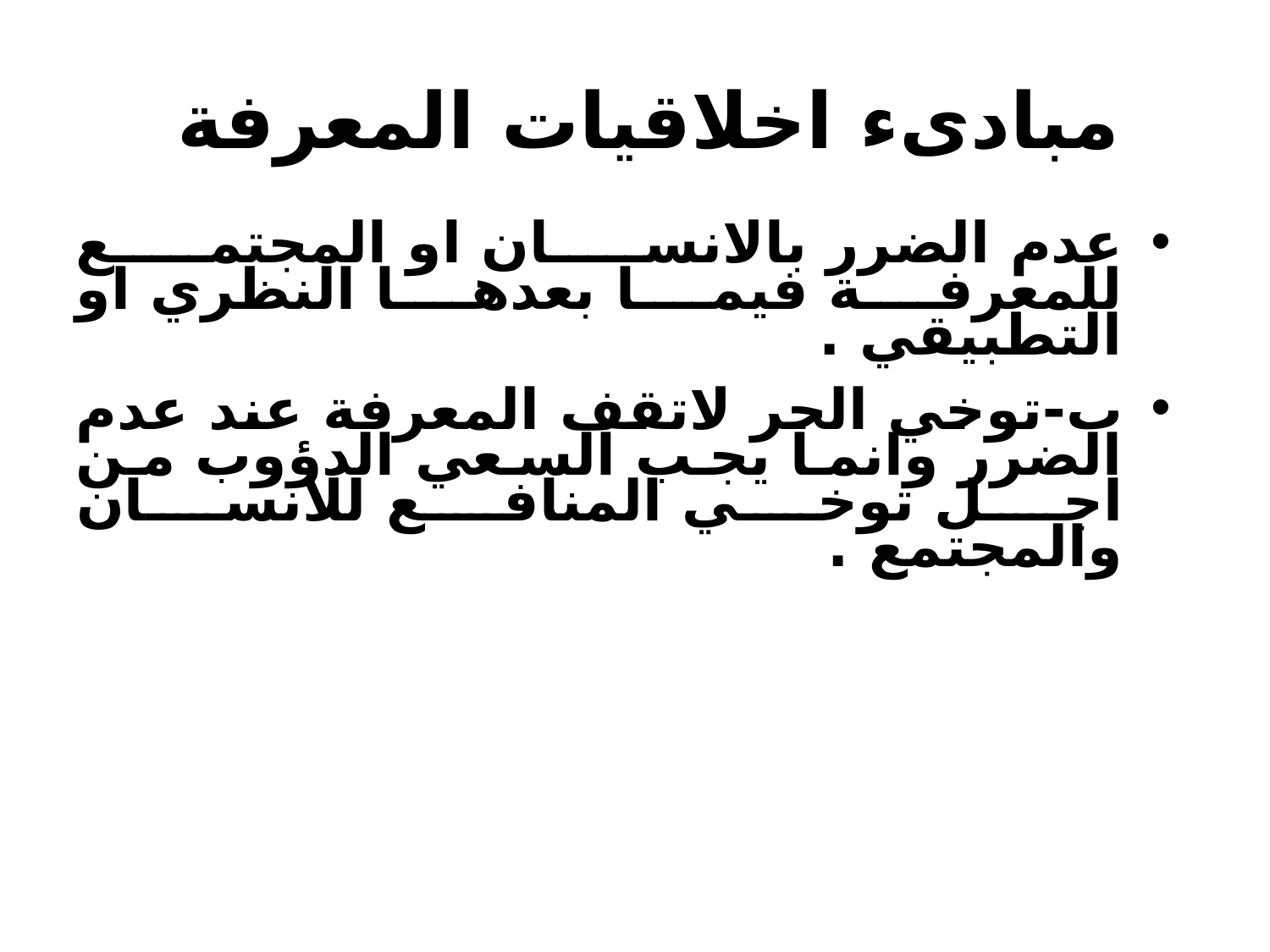

# مبادىء اخلاقيات المعرفة
عدم الضرر بالانسان او المجتمع للمعرفة فيما بعدها النظري او التطبيقي .
ب-توخي الحر لاتقف المعرفة عند عدم الضرر وانما يجب السعي الدؤوب من اجل توخي المنافع للانسان والمجتمع .